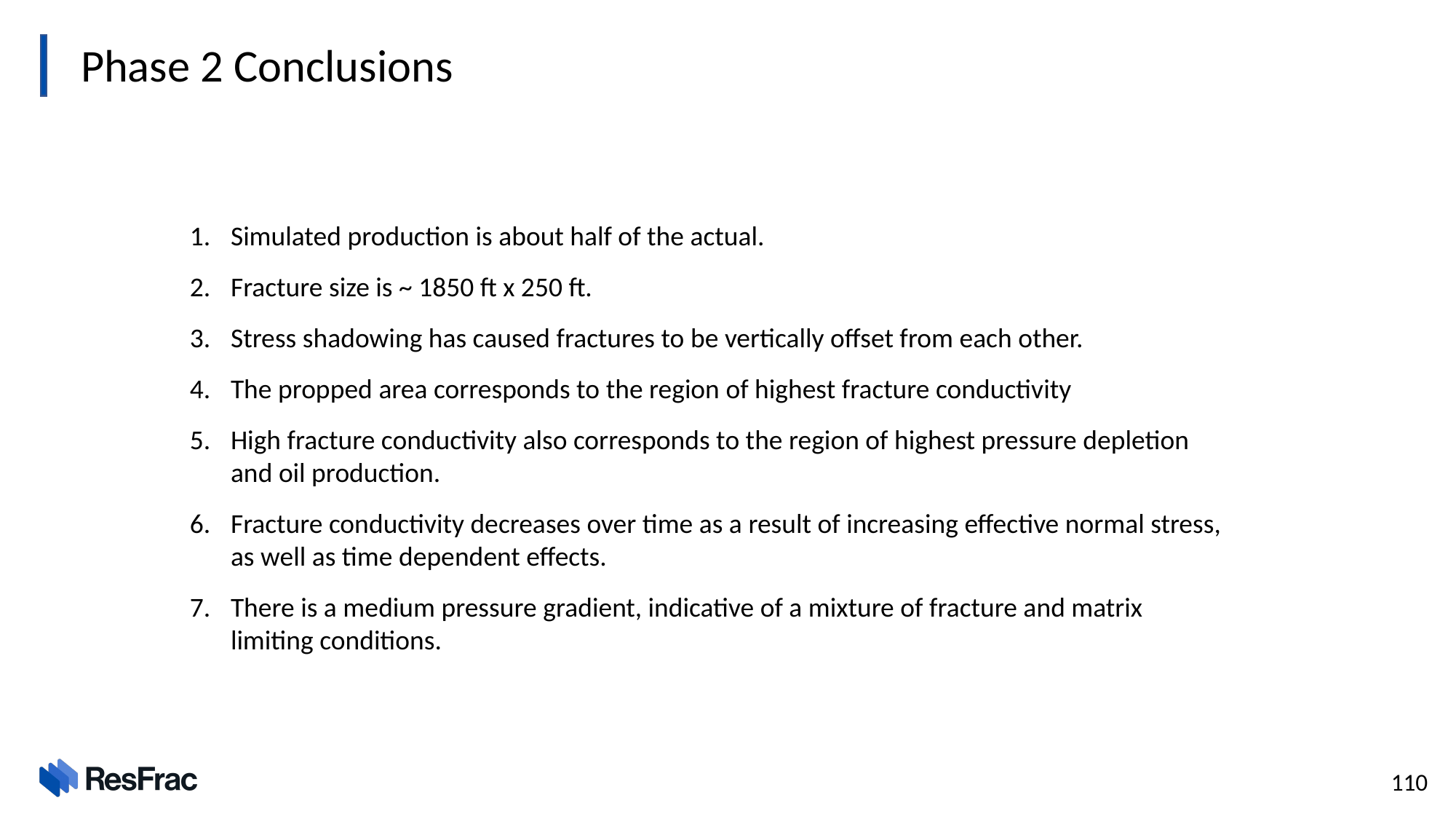

# Phase 2 Conclusions
Simulated production is about half of the actual.
Fracture size is ~ 1850 ft x 250 ft.
Stress shadowing has caused fractures to be vertically offset from each other.
The propped area corresponds to the region of highest fracture conductivity
High fracture conductivity also corresponds to the region of highest pressure depletion and oil production.
Fracture conductivity decreases over time as a result of increasing effective normal stress, as well as time dependent effects.
There is a medium pressure gradient, indicative of a mixture of fracture and matrix limiting conditions.
110